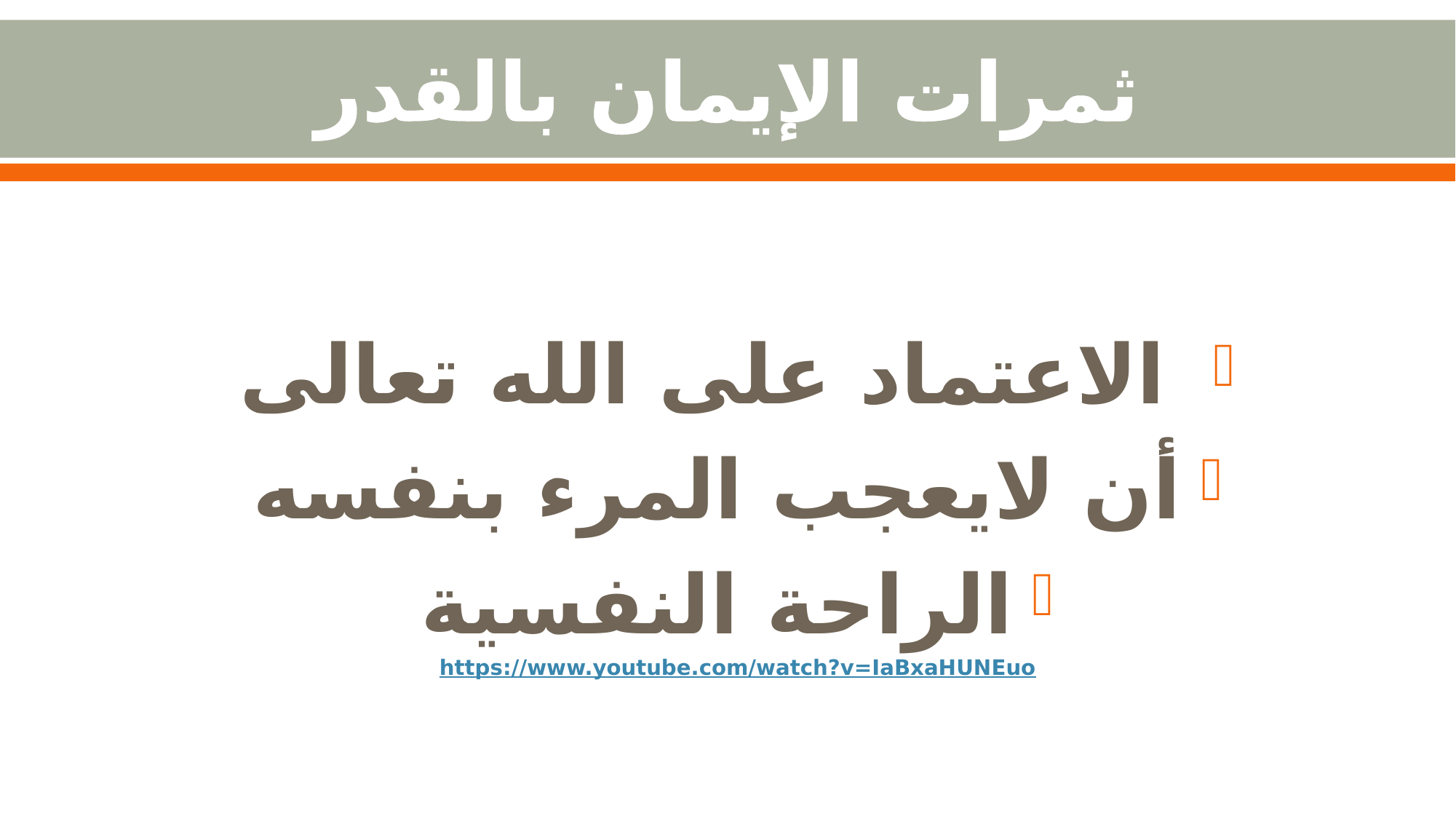

# ثمرات الإيمان بالقدر

 الاعتماد على الله تعالى
أن لايعجب المرء بنفسه
الراحة النفسية
https://www.youtube.com/watch?v=IaBxaHUNEuo